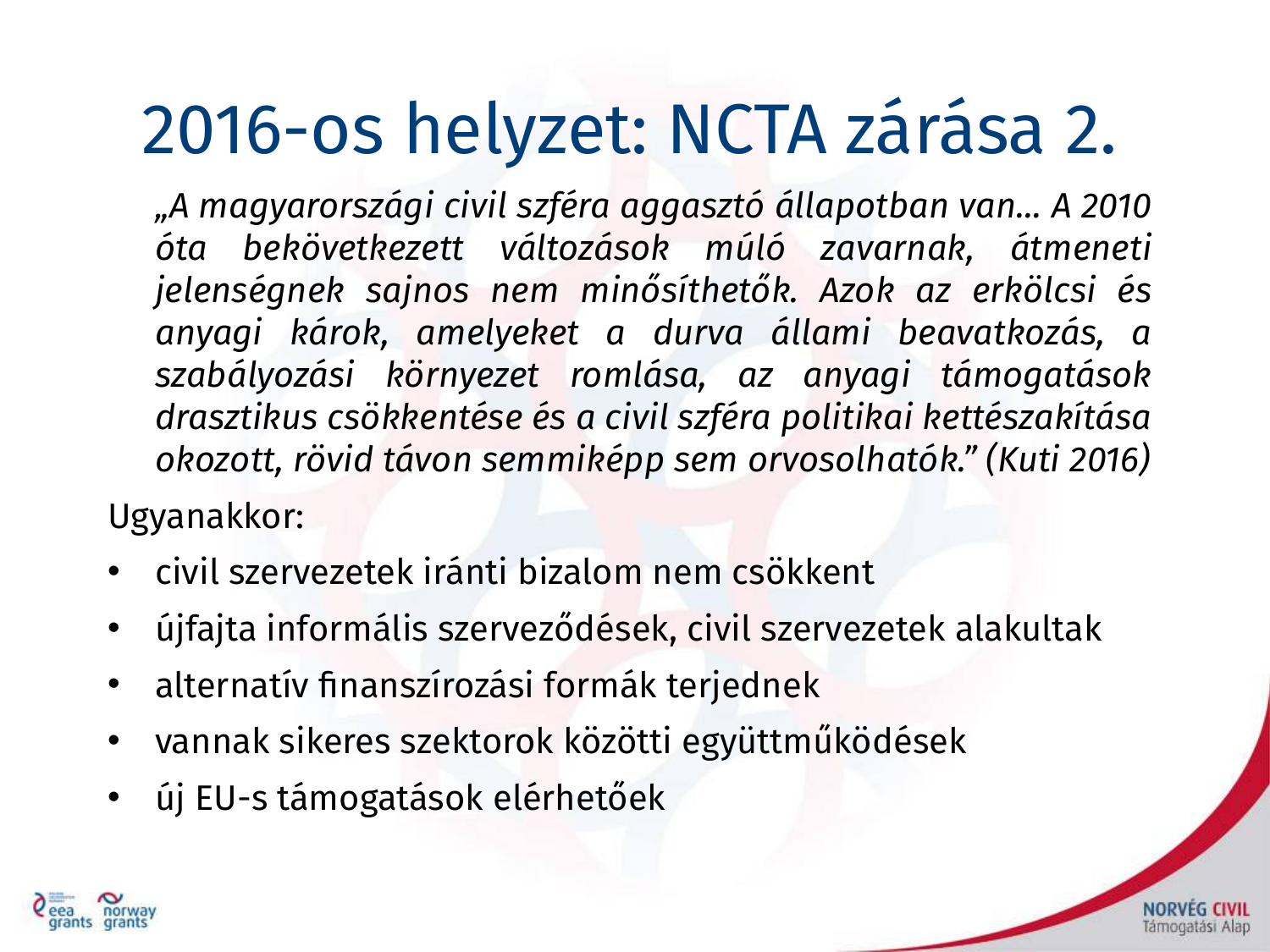

# 2016-os helyzet: NCTA zárása 2.
„A magyarországi civil szféra aggasztó állapotban van... A 2010 óta bekövetkezett változások múló zavarnak, átmeneti jelenségnek sajnos nem minősíthetők. Azok az erkölcsi és anyagi károk, amelyeket a durva állami beavatkozás, a szabályozási környezet romlása, az anyagi támogatások drasztikus csökkentése és a civil szféra politikai kettészakítása okozott, rövid távon semmiképp sem orvosolhatók.” (Kuti 2016)
Ugyanakkor:
civil szervezetek iránti bizalom nem csökkent
újfajta informális szerveződések, civil szervezetek alakultak
alternatív finanszírozási formák terjednek
vannak sikeres szektorok közötti együttműködések
új EU-s támogatások elérhetőek